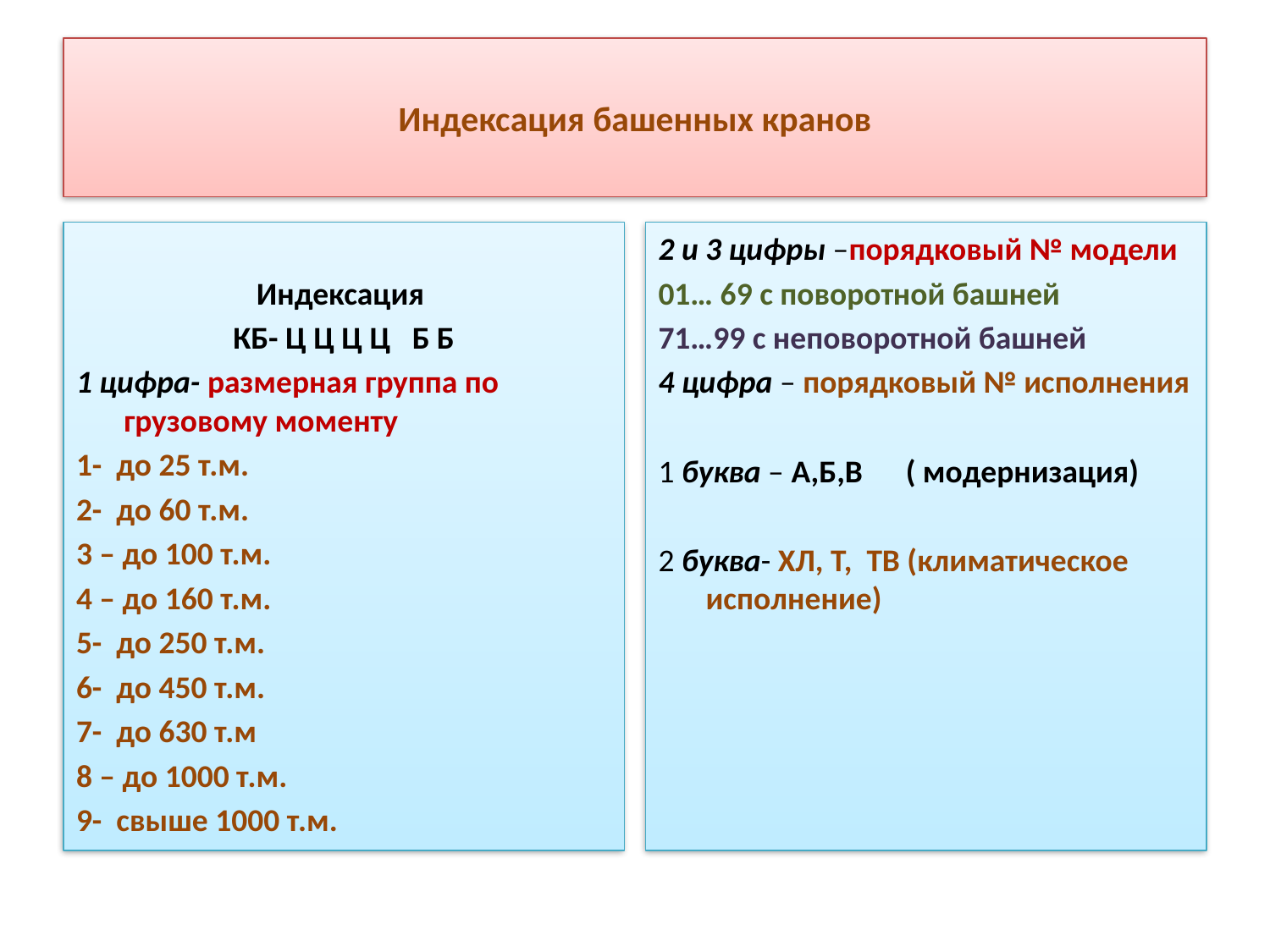

# Индексация башенных кранов

Индексация
КБ- Ц Ц Ц Ц   Б Б
1 цифра- размерная группа по грузовому моменту
1-  до 25 т.м.
2-  до 60 т.м.
3 – до 100 т.м.
4 – до 160 т.м.
5-  до 250 т.м.
6-  до 450 т.м.
7-  до 630 т.м
8 – до 1000 т.м.
9-  свыше 1000 т.м.
2 и 3 цифры –порядковый № модели
01… 69 с поворотной башней
71…99 с неповоротной башней
4 цифра – порядковый № исполнения

1 буква – А,Б,В      ( модернизация)

2 буква- ХЛ, Т,  ТВ (климатическое исполнение)